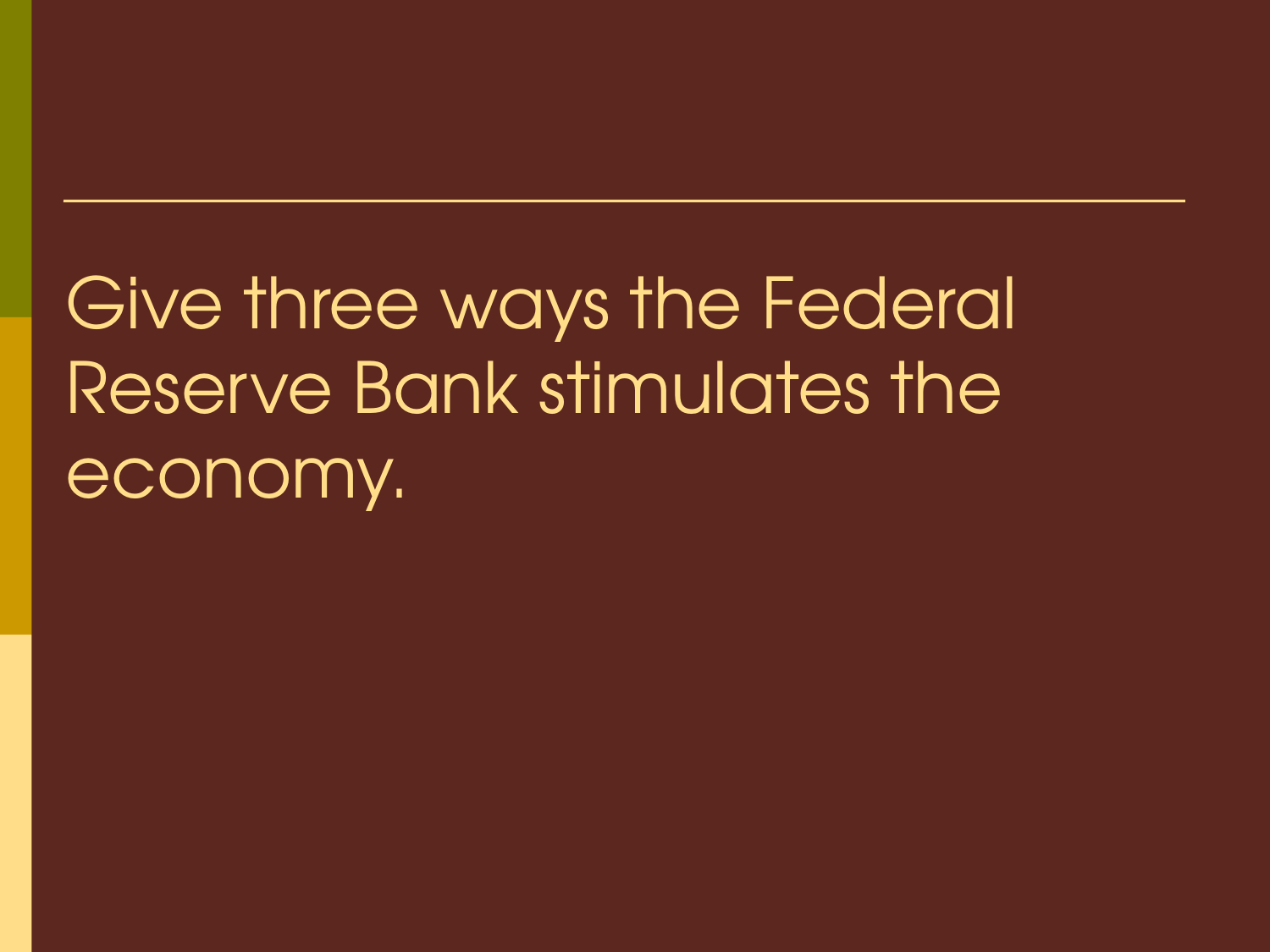

# Give three ways the Federal Reserve Bank stimulates the economy.